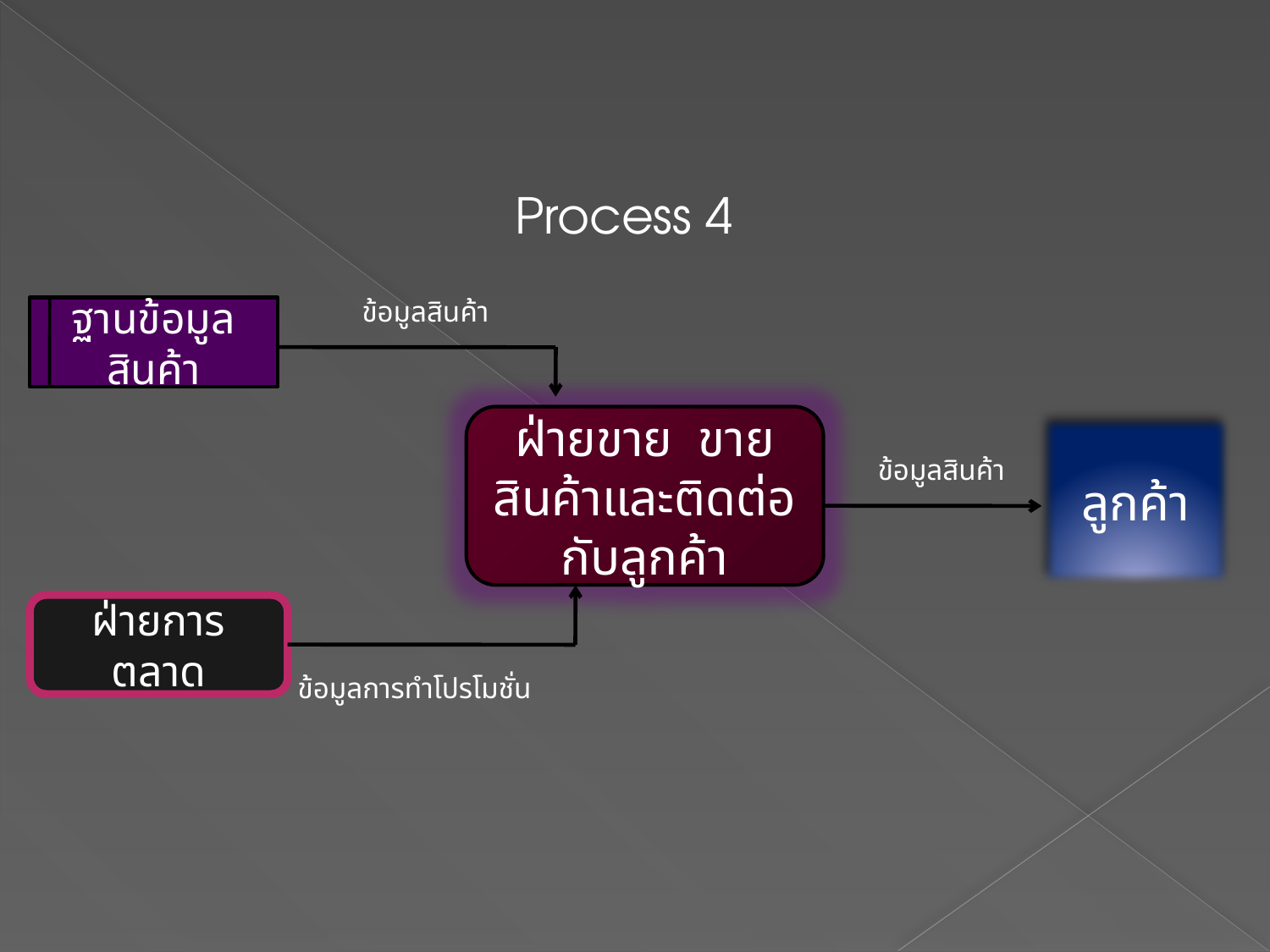

Process 4
ข้อมูลสินค้า
ฐานข้อมูลสินค้า
ฝ่ายขาย  ขายสินค้าและติดต่อกับลูกค้า
ลูกค้า
ข้อมูลสินค้า
ฝ่ายการตลาด
ข้อมูลการทำโปรโมชั่น